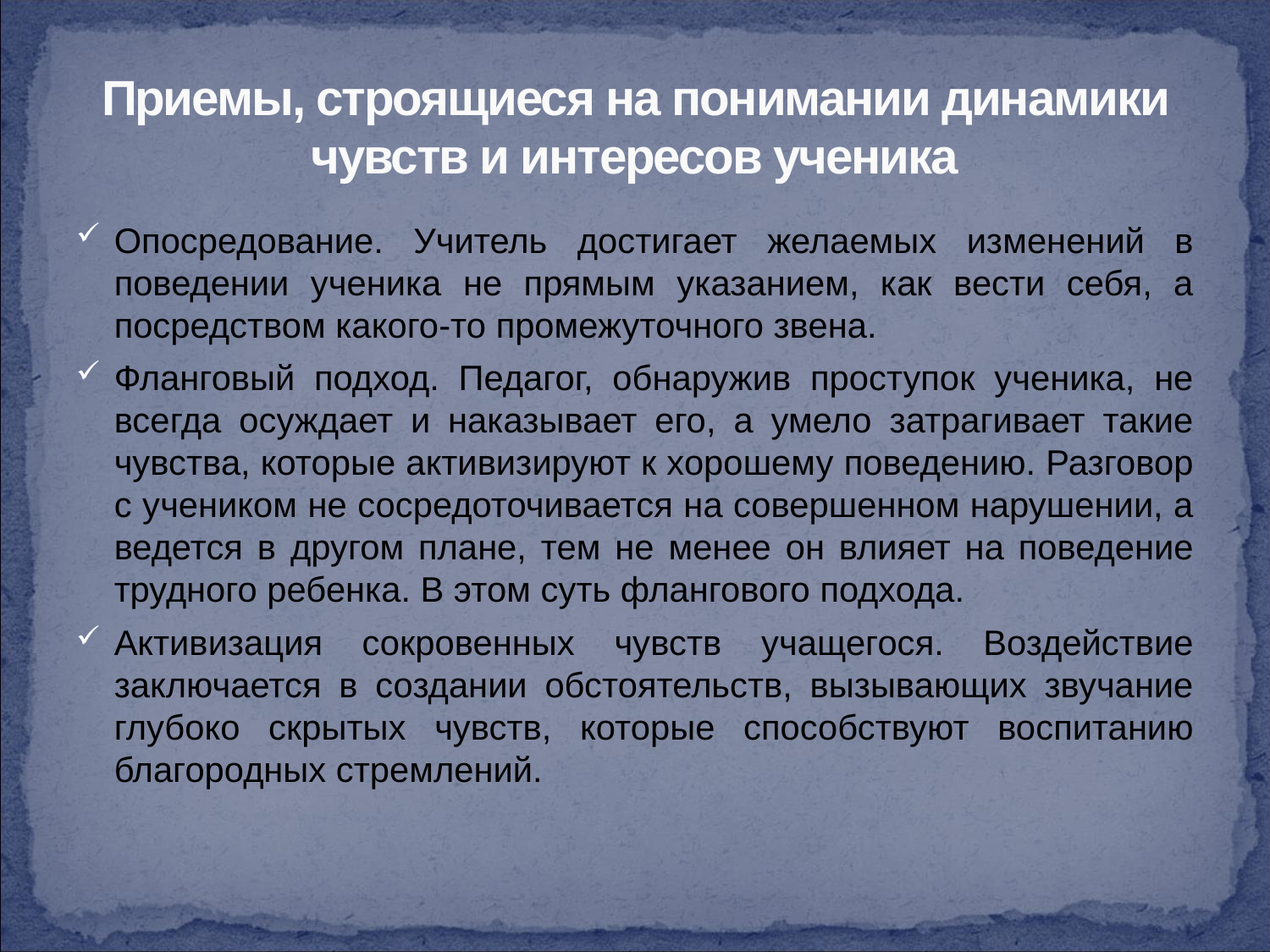

# Приемы, строящиеся на понимании динамики чувств и интересов ученика
Опосредование. Учитель достигает желаемых изменений в поведении ученика не прямым указанием, как вести себя, а посредством какого-то промежуточного звена.
Фланговый подход. Педагог, обнаружив проступок ученика, не всегда осуждает и наказывает его, а умело затрагивает такие чувства, которые активизируют к хорошему поведению. Разговор с учеником не сосредоточивается на совершенном нарушении, а ведется в другом плане, тем не менее он влияет на поведение трудного ребенка. В этом суть флангового подхода.
Активизация сокровенных чувств учащегося. Воздействие заключается в создании обстоятельств, вызывающих звучание глубоко скрытых чувств, которые способствуют воспитанию благородных стремлений.